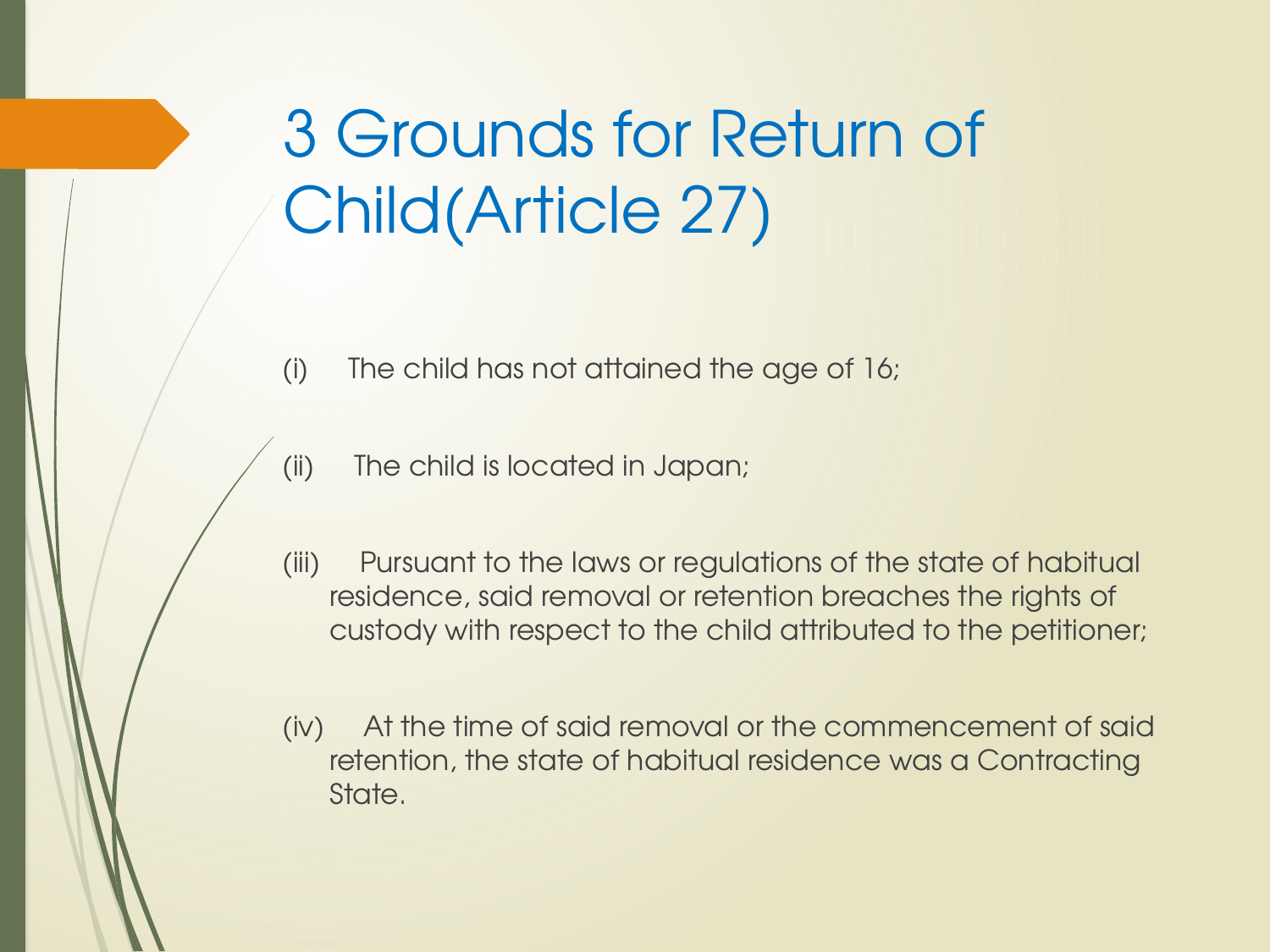

# 3 Grounds for Return of Child(Article 27)

(i)　The child has not attained the age of 16;

(ii)　The child is located in Japan;

(iii)　Pursuant to the laws or regulations of the state of habitual residence, said removal or retention breaches the rights of custody with respect to the child attributed to the petitioner;

(iv)　At the time of said removal or the commencement of said retention, the state of habitual residence was a Contracting State.